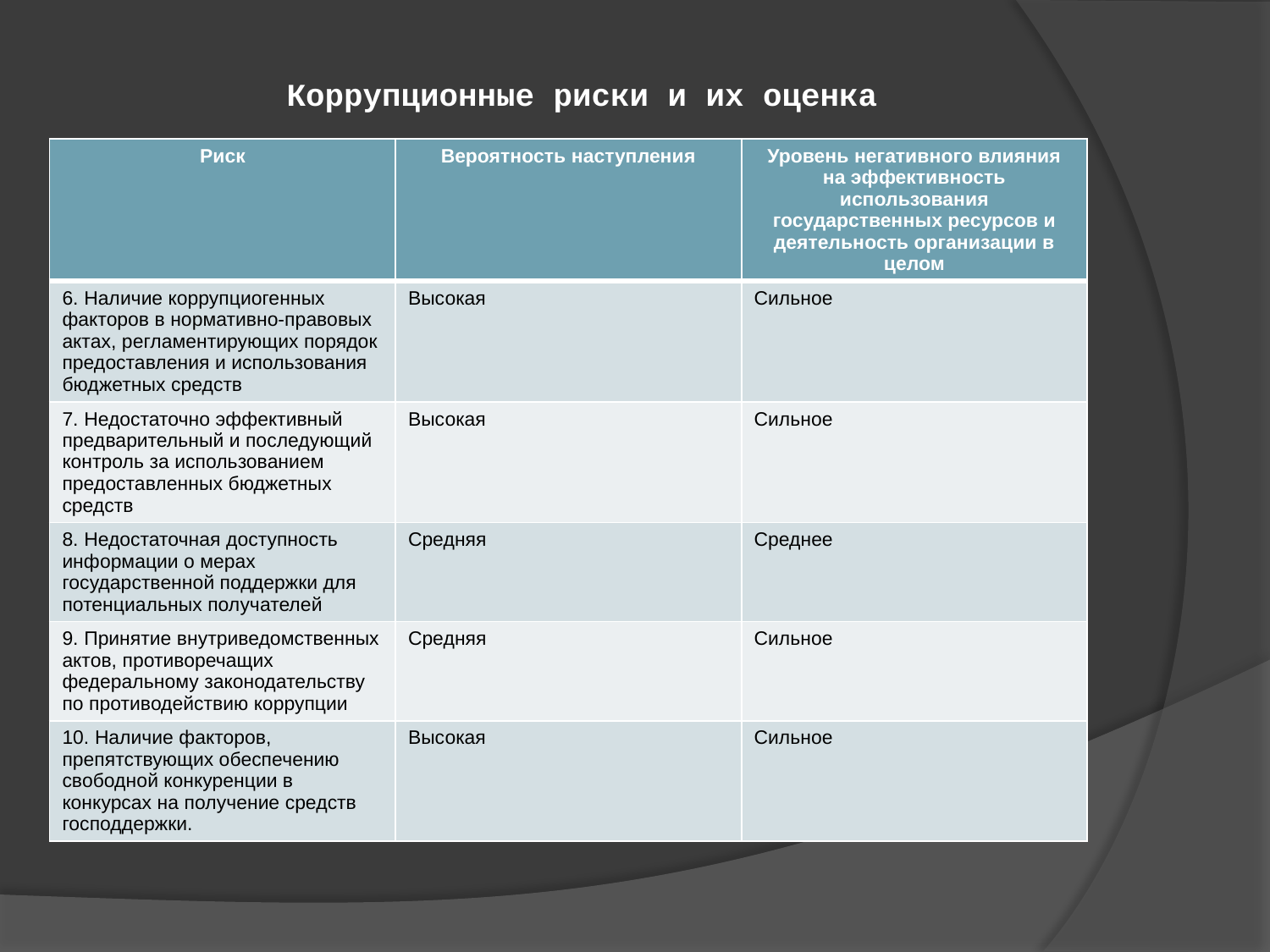

# Коррупционные риски и их оценка
| Риск | Вероятность наступления | Уровень негативного влияния на эффективность использования государственных ресурсов и деятельность организации в целом |
| --- | --- | --- |
| 6. Наличие коррупциогенных факторов в нормативно-правовых актах, регламентирующих порядок предоставления и использования бюджетных средств | Высокая | Сильное |
| 7. Недостаточно эффективный предварительный и последующий контроль за использованием предоставленных бюджетных средств | Высокая | Сильное |
| 8. Недостаточная доступность информации о мерах государственной поддержки для потенциальных получателей | Средняя | Среднее |
| 9. Принятие внутриведомственных актов, противоречащих федеральному законодательству по противодействию коррупции | Средняя | Сильное |
| 10. Наличие факторов, препятствующих обеспечению свободной конкуренции в конкурсах на получение средств господдержки. | Высокая | Сильное |